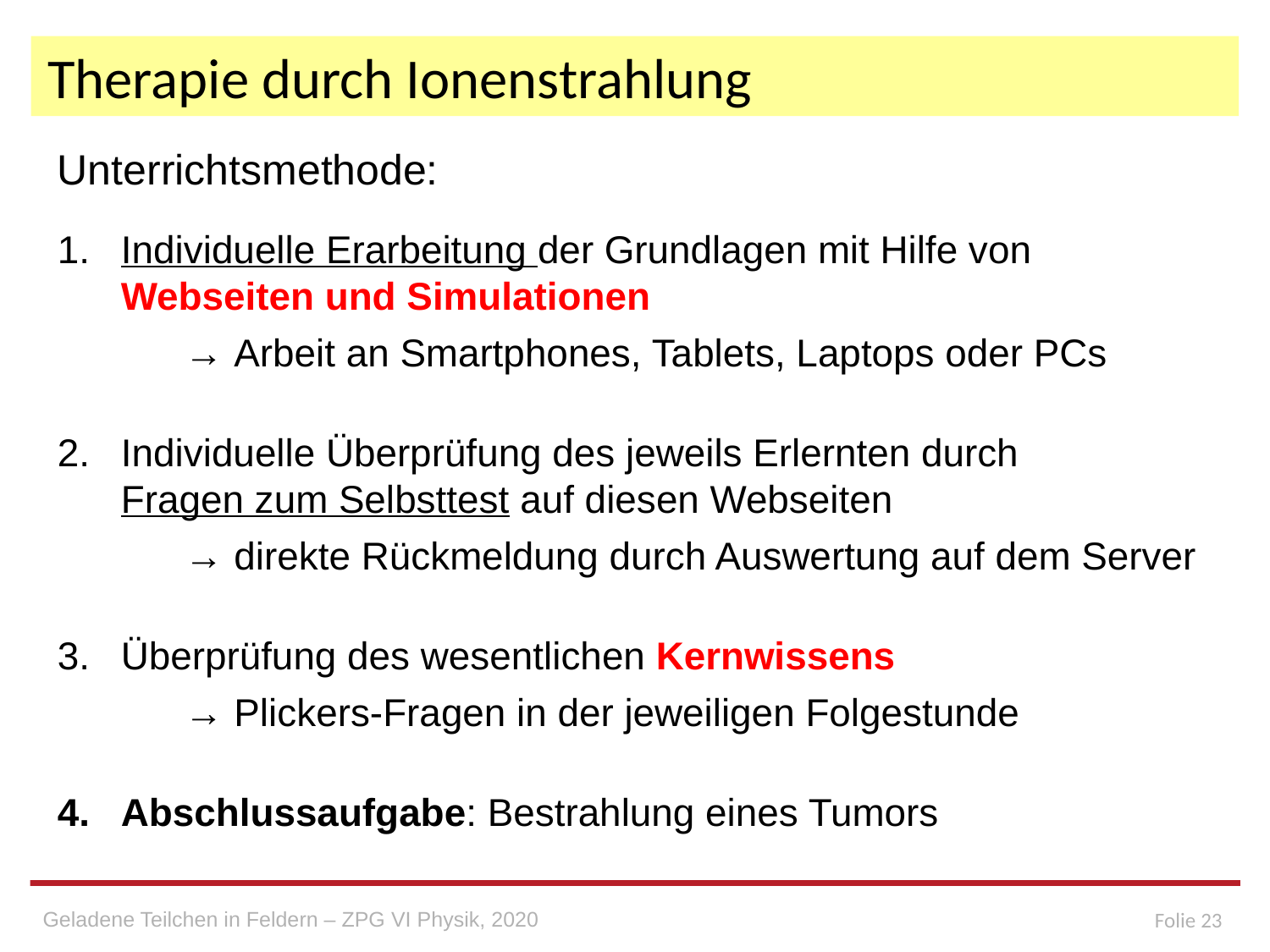

# Therapie durch Ionenstrahlung
Unterrichtsmethode:
Individuelle Erarbeitung der Grundlagen mit Hilfe von Webseiten und Simulationen
	→ Arbeit an Smartphones, Tablets, Laptops oder PCs
Individuelle Überprüfung des jeweils Erlernten durch Fragen zum Selbsttest auf diesen Webseiten
	→ direkte Rückmeldung durch Auswertung auf dem Server
Überprüfung des wesentlichen Kernwissens
	→ Plickers-Fragen in der jeweiligen Folgestunde
Abschlussaufgabe: Bestrahlung eines Tumors

Geladene Teilchen in Feldern – ZPG VI Physik, 2020
Folie 23